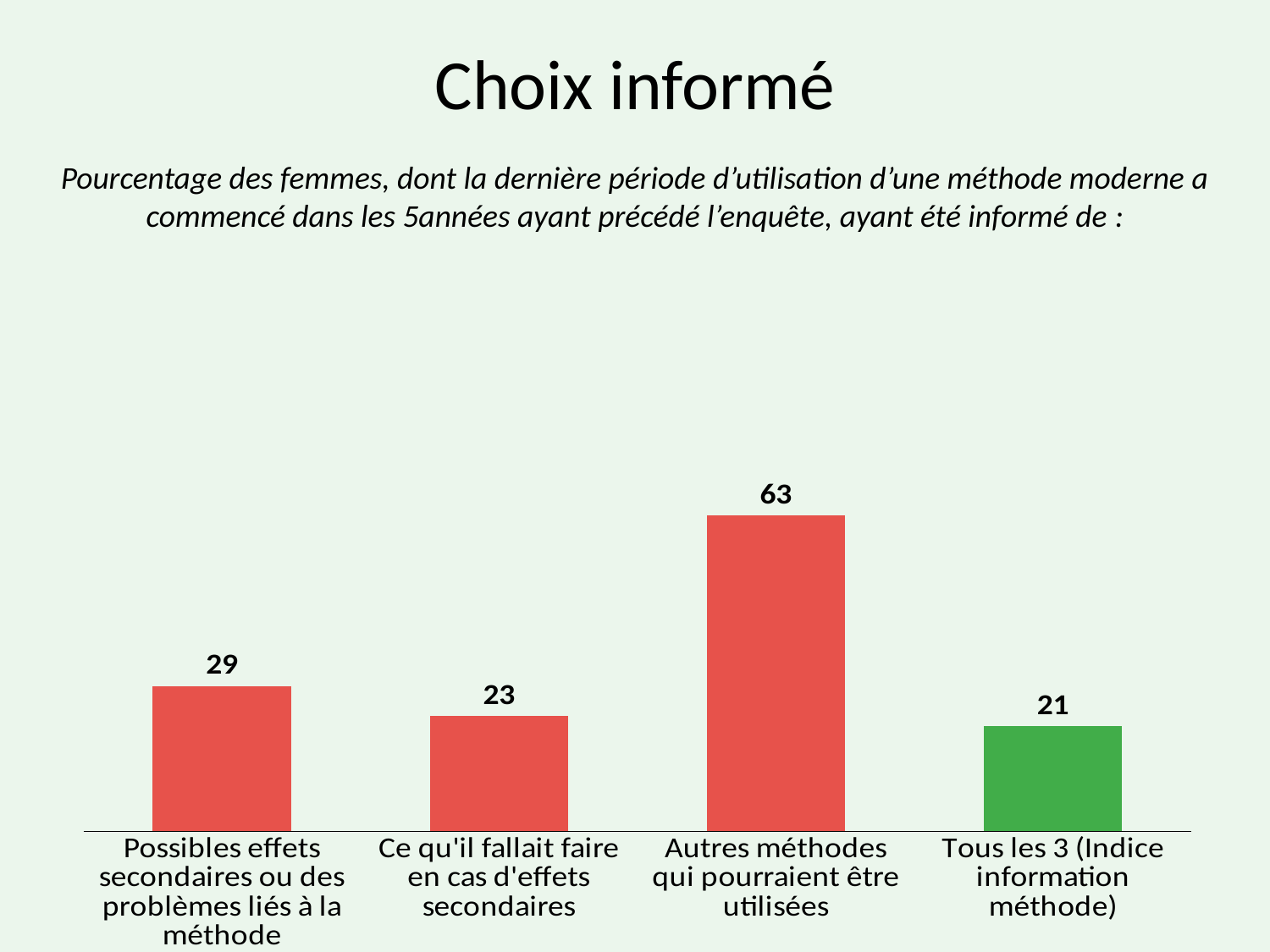

# Choix informé
Pourcentage des femmes, dont la dernière période d’utilisation d’une méthode moderne a commencé dans les 5années ayant précédé l’enquête, ayant été informé de :

### Chart

| Category | Series 1 |
|---|---|
| Possibles effets secondaires ou des problèmes liés à la méthode | 29.0 |
| Ce qu'il fallait faire en cas d'effets secondaires | 23.0 |
| Autres méthodes qui pourraient être utilisées | 63.0 |
| Tous les 3 (Indice information méthode) | 21.0 |